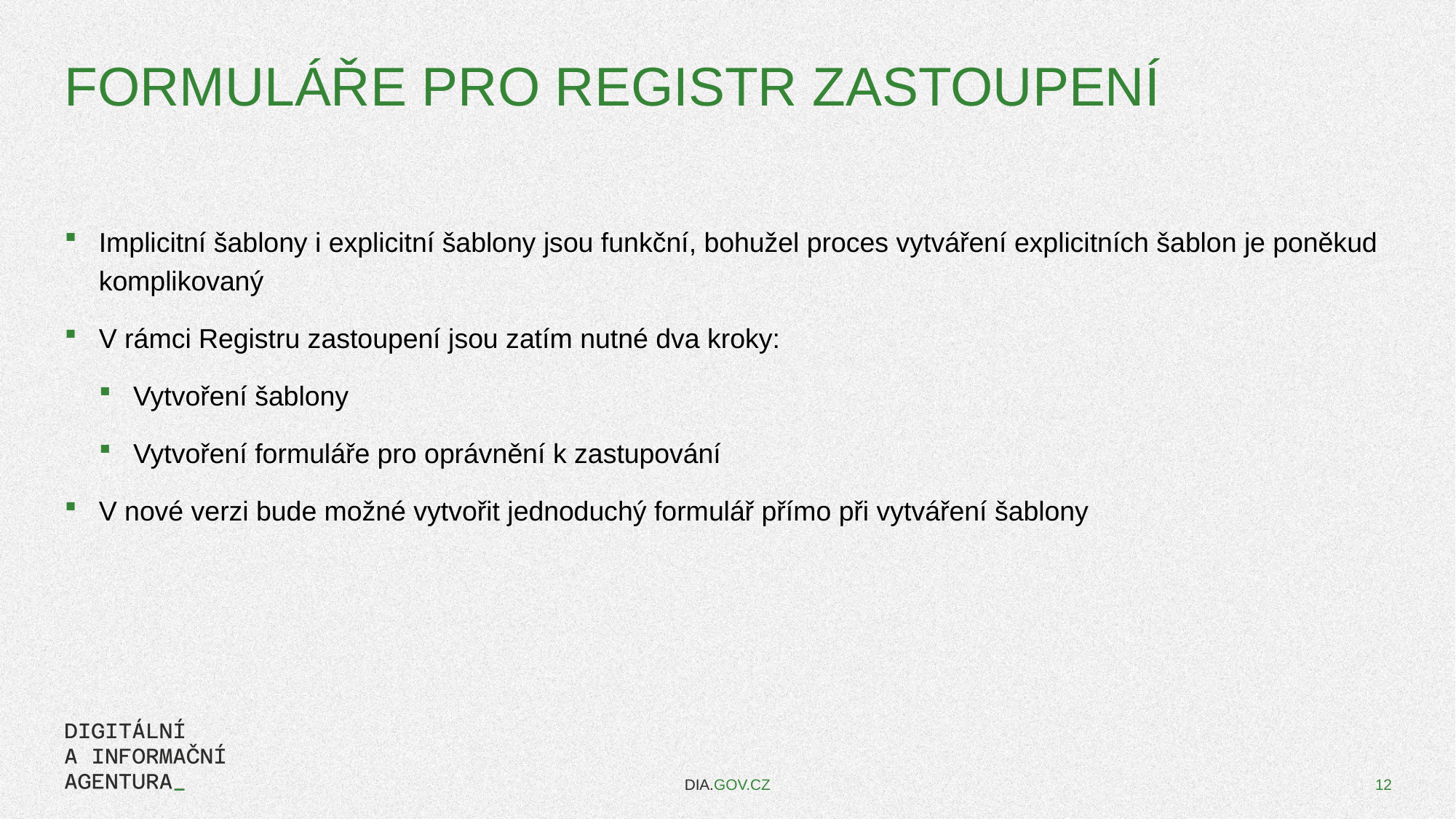

# Formuláře pro registr zastoupení
Implicitní šablony i explicitní šablony jsou funkční, bohužel proces vytváření explicitních šablon je poněkud komplikovaný
V rámci Registru zastoupení jsou zatím nutné dva kroky:
Vytvoření šablony
Vytvoření formuláře pro oprávnění k zastupování
V nové verzi bude možné vytvořit jednoduchý formulář přímo při vytváření šablony
DIA.GOV.CZ
12